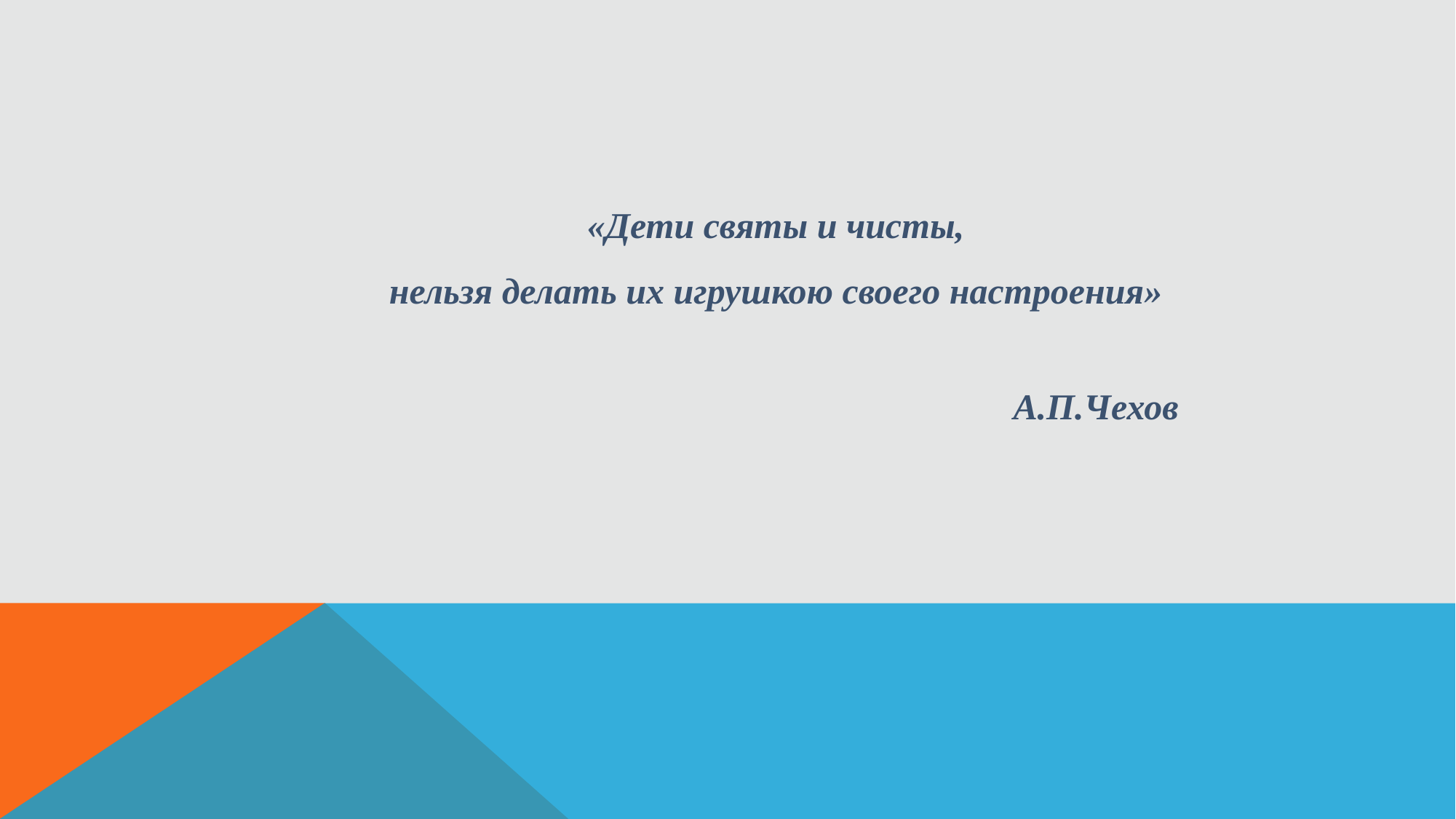

«Дети святы и чисты,
нельзя делать их игрушкою своего настроения»
                                                                                                          А.П.Чехов